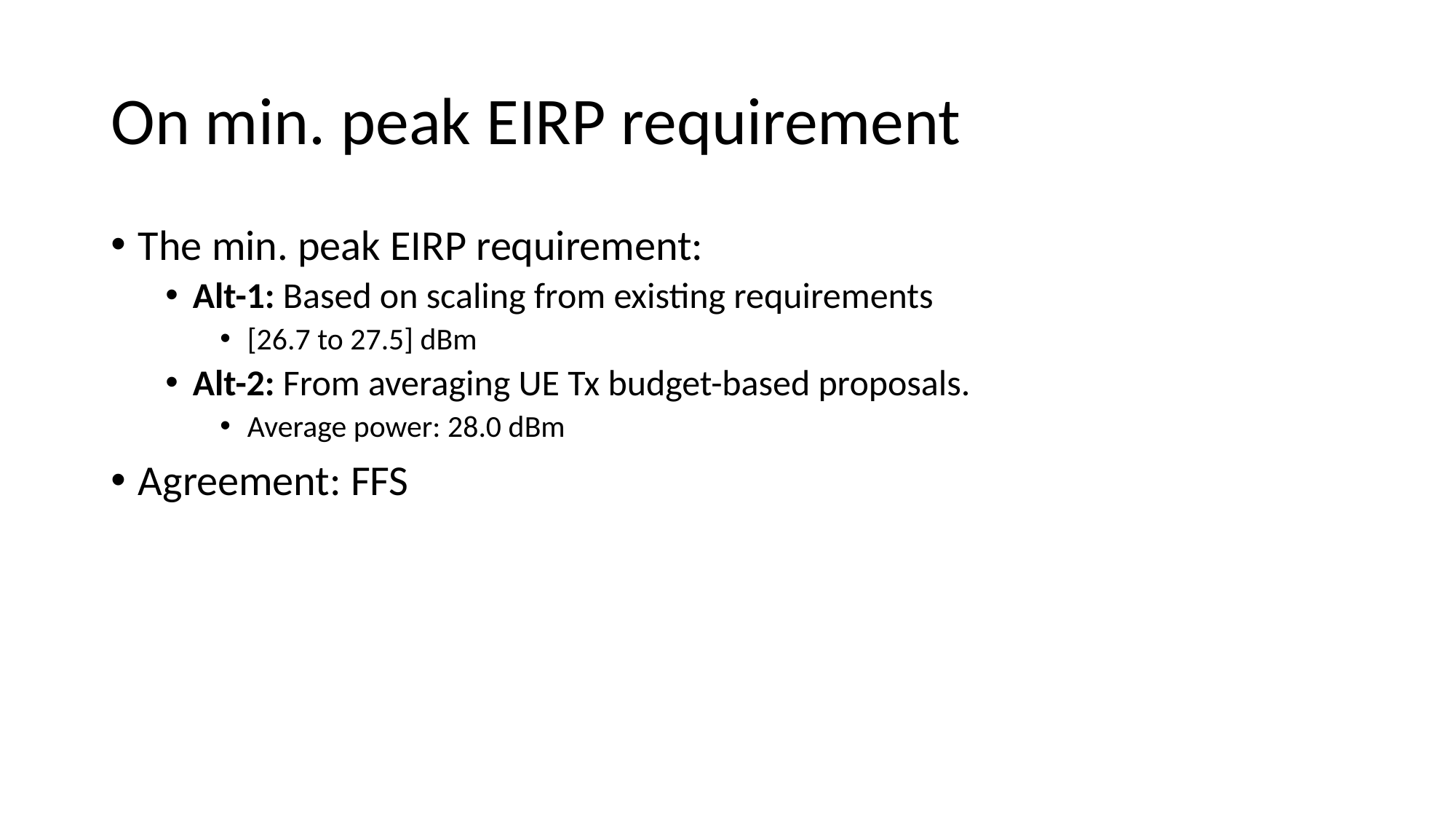

# On min. peak EIRP requirement
The min. peak EIRP requirement:
Alt-1: Based on scaling from existing requirements
[26.7 to 27.5] dBm
Alt-2: From averaging UE Tx budget-based proposals.
Average power: 28.0 dBm
Agreement: FFS